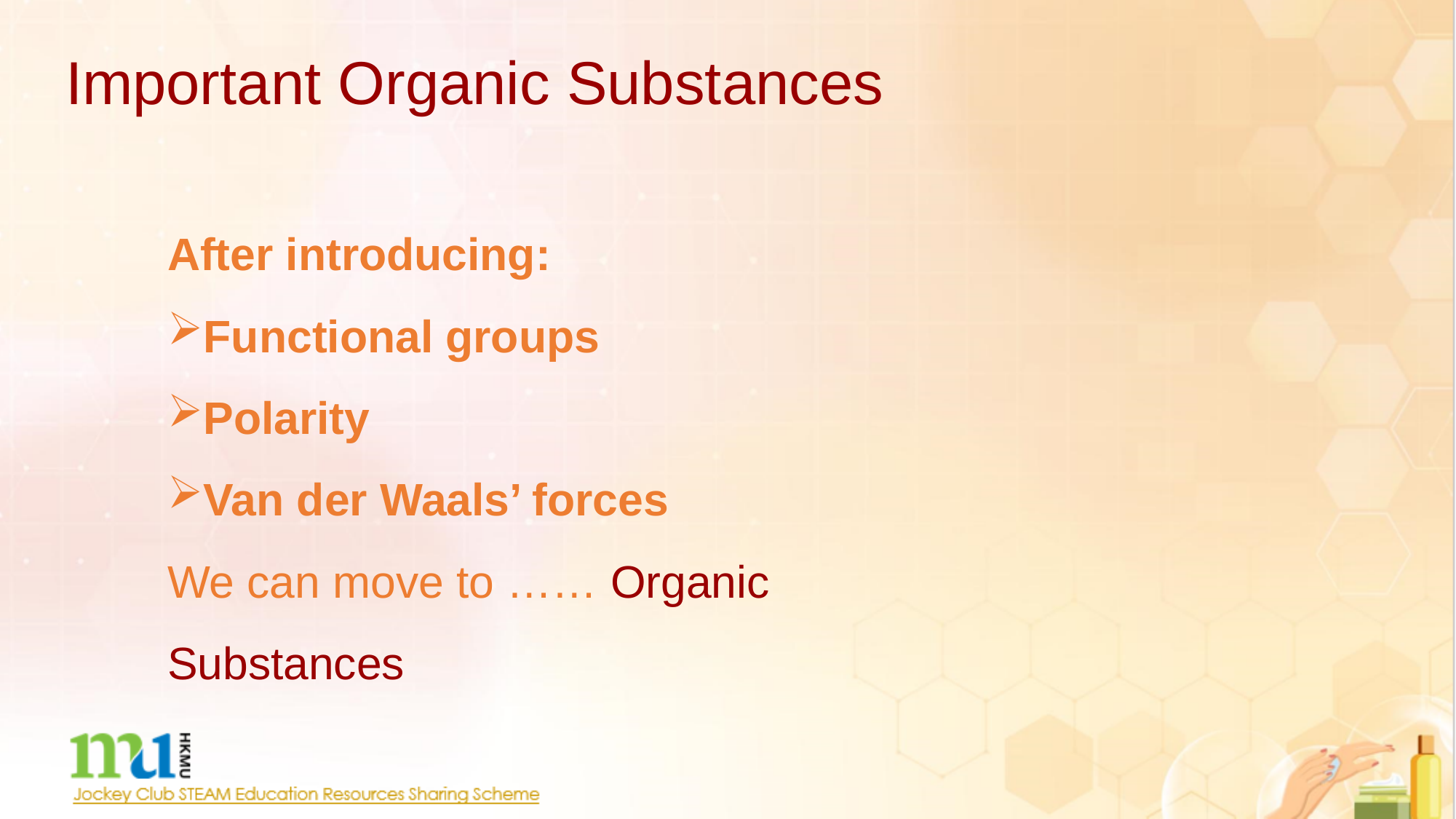

Important Organic Substances
After introducing:
Functional groups
Polarity
Van der Waals’ forces
We can move to …… Organic Substances